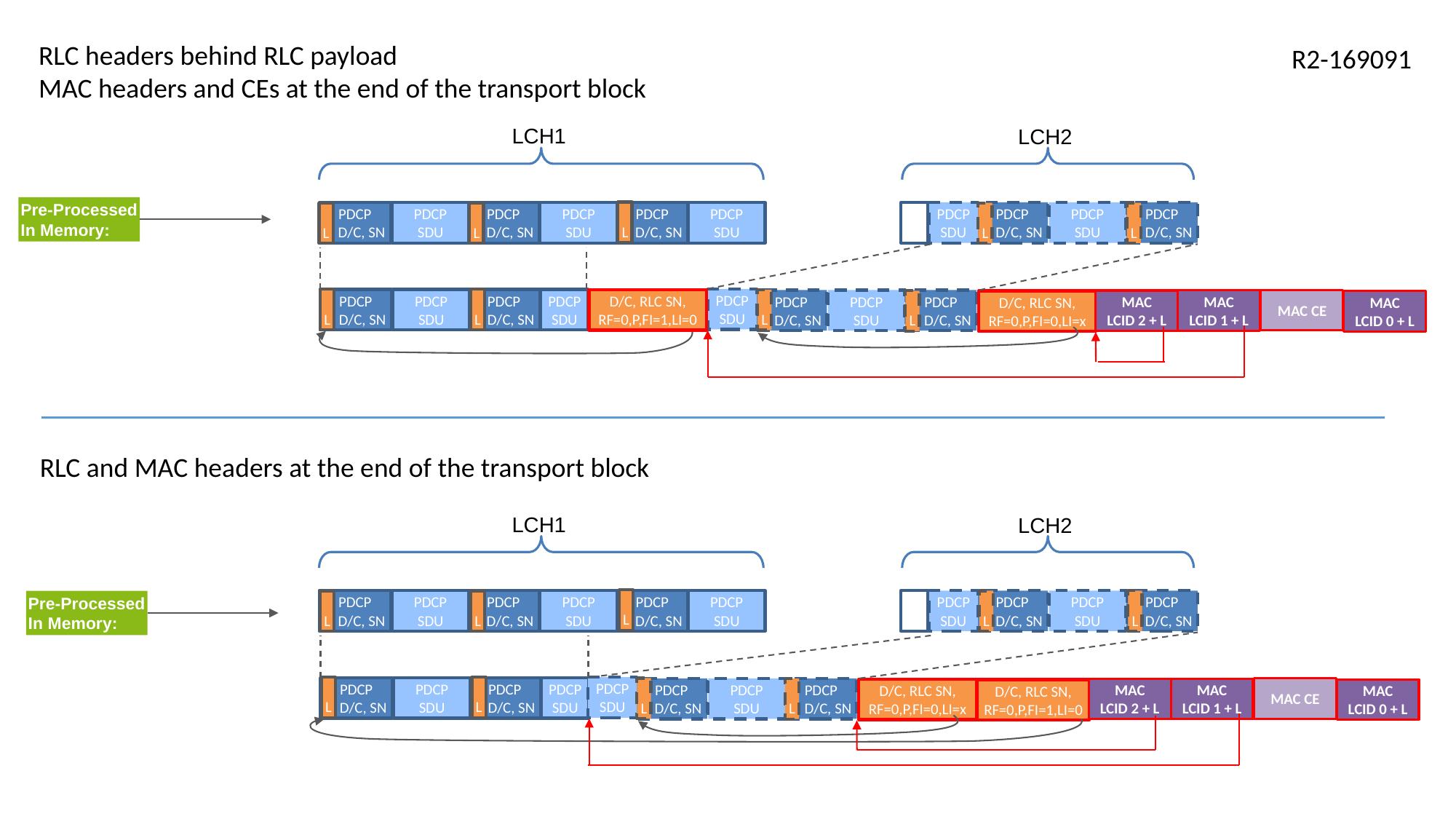

RLC headers behind RLC payload
MAC headers and CEs at the end of the transport block
R2-169091
LCH1
LCH2
Pre-Processed
In Memory:
L
PDCP
L, D/C, SN
PDCP
SDU
PDCP
L, D/C, SN
PDCP
SDU
PDCP
L, D/C, SN
PDCP
SDU

PDCP
SDU
PDCP
L, D/C, SN
PDCP
SDU
PDCP
L, D/C, SN
L
L
L
L
PDCP
SDU
L
L
PDCP
L, D/C, SN
PDCP
SDU
PDCP
L, D/C, SN
PDCP
SDU
D/C, RLC SN, RF=0,P,FI=1,LI=0
L
PDCP
L, D/C, SN
PDCP
SDU
PDCP
L, D/C, SN
MAC CE
MAC
LCID 1 + L
MAC
LCID 2 + L
L
D/C, RLC SN, RF=0,P,FI=0,LI=x
MAC
LCID 0 + L

RLC and MAC headers at the end of the transport block
LCH1
LCH2
L
Pre-Processed
In Memory:
PDCP
L, D/C, SN
PDCP
SDU
PDCP
L, D/C, SN
PDCP
SDU
PDCP
L, D/C, SN
PDCP
SDU

PDCP
SDU
PDCP
L, D/C, SN
PDCP
SDU
PDCP
L, D/C, SN
L
L
L
L
L
L
PDCP
SDU
PDCP
L, D/C, SN
PDCP
SDU
PDCP
L, D/C, SN
PDCP
SDU
L
PDCP
L, D/C, SN
PDCP
SDU
PDCP
L, D/C, SN
MAC CE
L
MAC
LCID 1 + L
MAC
LCID 2 + L
D/C, RLC SN, RF=0,P,FI=0,LI=x
MAC
LCID 0 + L
D/C, RLC SN, RF=0,P,FI=1,LI=0